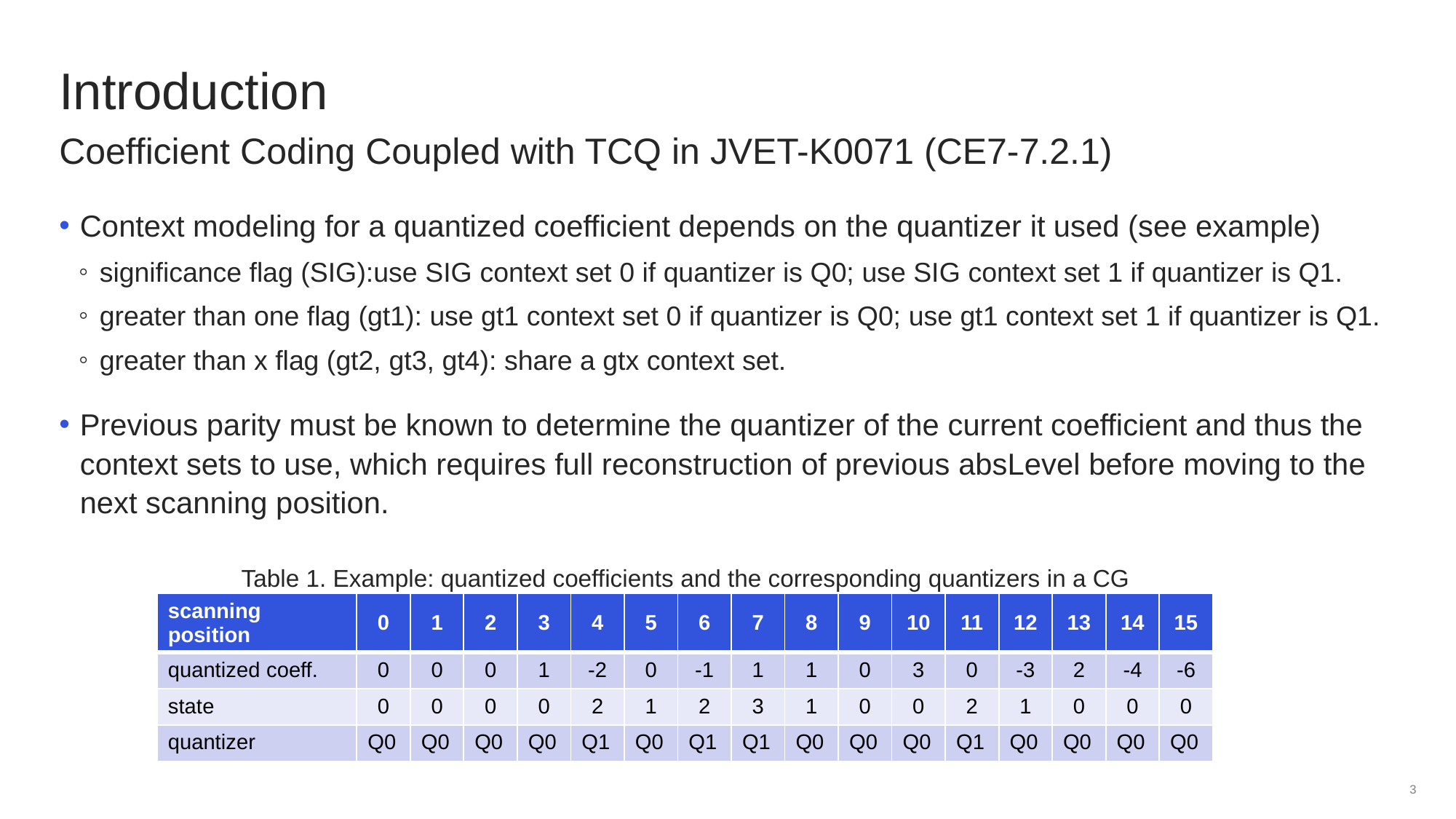

# Introduction
Coefficient Coding Coupled with TCQ in JVET-K0071 (CE7-7.2.1)
Context modeling for a quantized coefficient depends on the quantizer it used (see example)
significance flag (SIG):use SIG context set 0 if quantizer is Q0; use SIG context set 1 if quantizer is Q1.
greater than one flag (gt1): use gt1 context set 0 if quantizer is Q0; use gt1 context set 1 if quantizer is Q1.
greater than x flag (gt2, gt3, gt4): share a gtx context set.
Previous parity must be known to determine the quantizer of the current coefficient and thus the context sets to use, which requires full reconstruction of previous absLevel before moving to the next scanning position.

Table 1. Example: quantized coefficients and the corresponding quantizers in a CG
| scanning position | 0 | 1 | 2 | 3 | 4 | 5 | 6 | 7 | 8 | 9 | 10 | 11 | 12 | 13 | 14 | 15 |
| --- | --- | --- | --- | --- | --- | --- | --- | --- | --- | --- | --- | --- | --- | --- | --- | --- |
| quantized coeff. | 0 | 0 | 0 | 1 | -2 | 0 | -1 | 1 | 1 | 0 | 3 | 0 | -3 | 2 | -4 | -6 |
| state | 0 | 0 | 0 | 0 | 2 | 1 | 2 | 3 | 1 | 0 | 0 | 2 | 1 | 0 | 0 | 0 |
| quantizer | Q0 | Q0 | Q0 | Q0 | Q1 | Q0 | Q1 | Q1 | Q0 | Q0 | Q0 | Q1 | Q0 | Q0 | Q0 | Q0 |